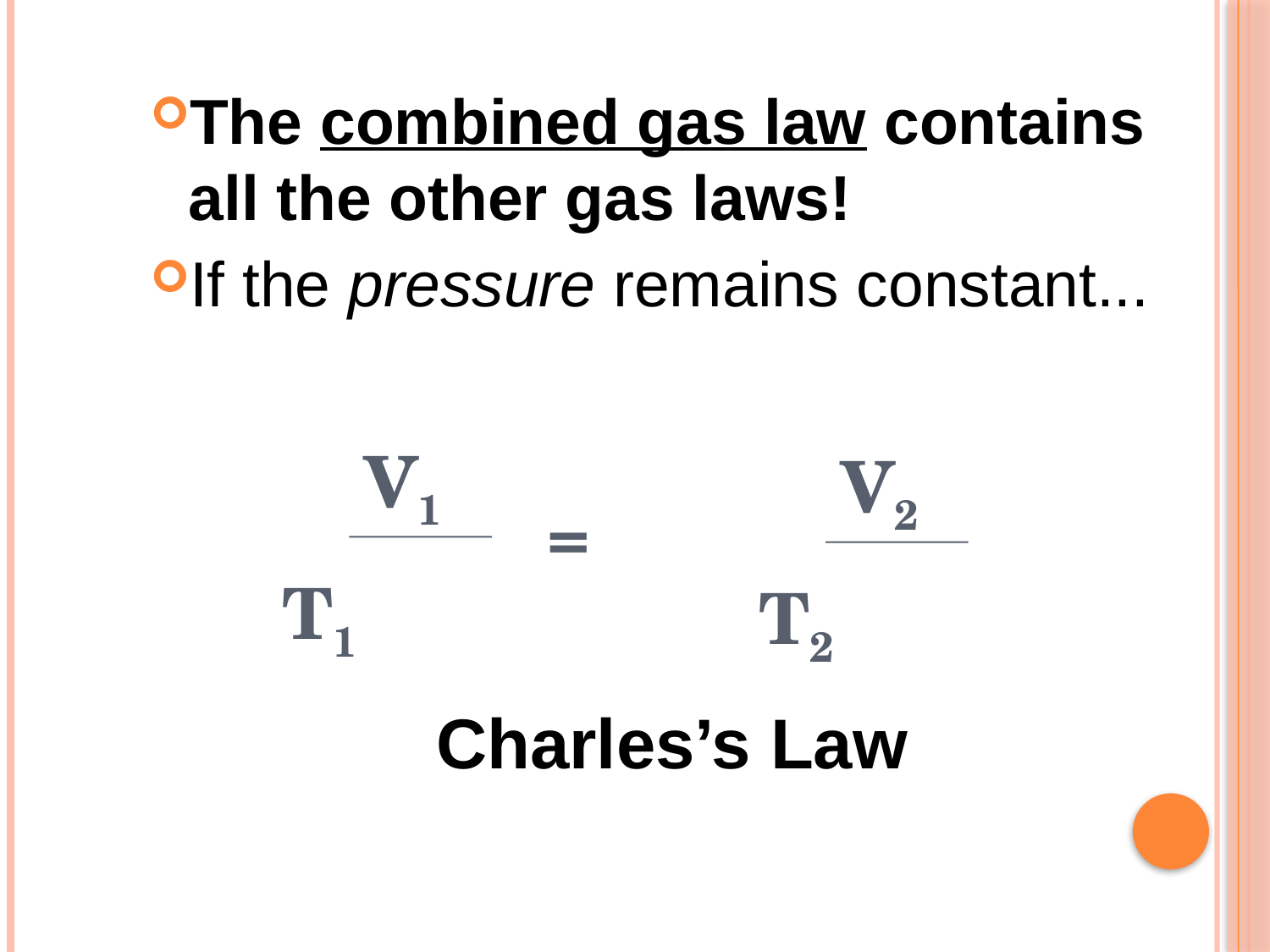

The combined gas law contains all the other gas laws!
If the pressure remains constant...

P1
V1
P2
x
V2
x
=

T1
T2
Charles’s Law